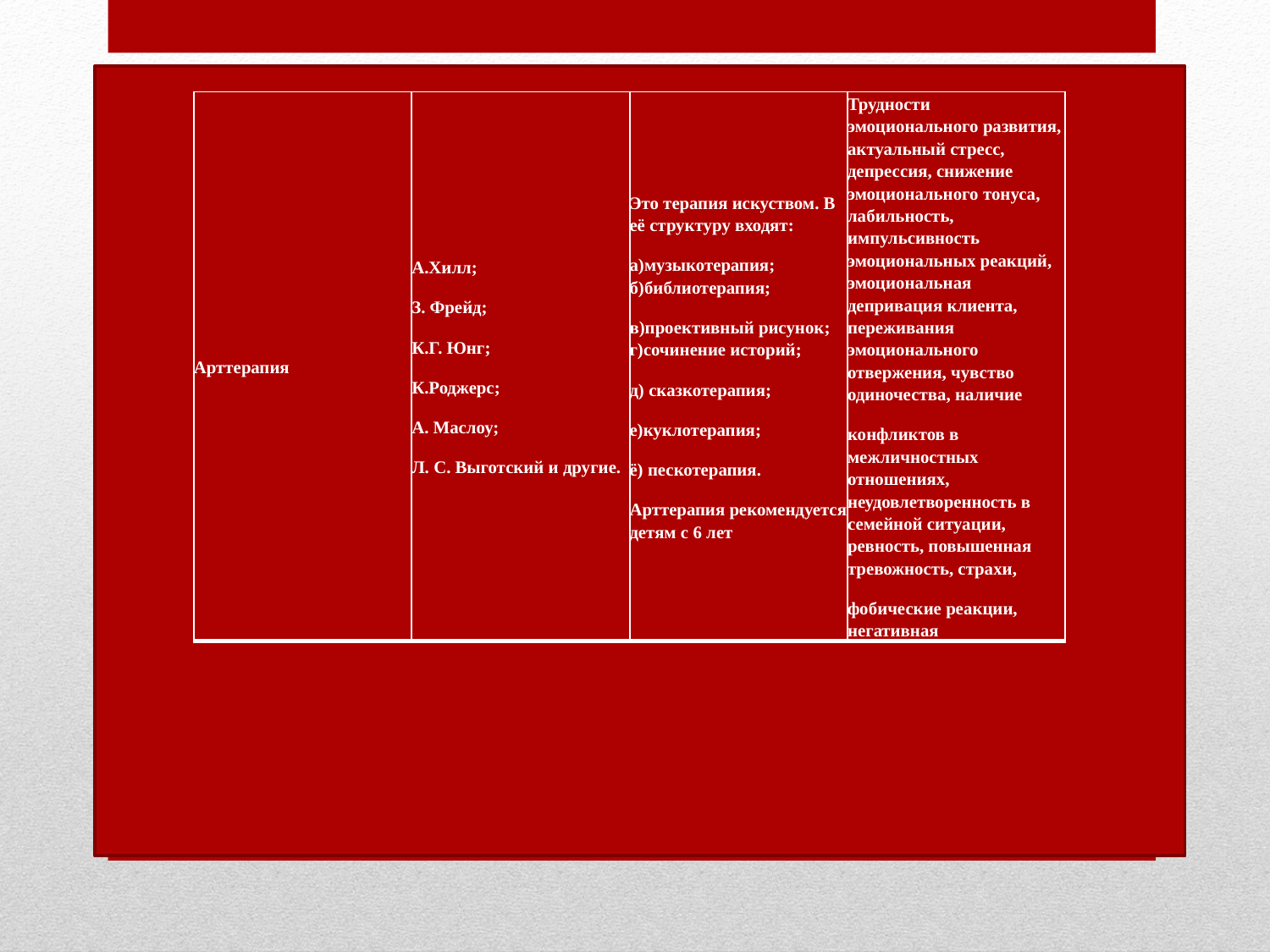

| Арттерапия | А.Хилл; З. Фрейд; К.Г. Юнг; К.Роджерс; А. Маслоу; Л. С. Выготский и другие. | Это терапия искуством. В её структуру входят: а)музыкотерапия; б)библиотерапия; в)проективный рисунок; г)сочинение историй; д) сказкотерапия; е)куклотерапия; ё) пескотерапия. Арттерапия рекомендуется детям с 6 лет | Трудности эмоционального развития, актуальный стресс, депрессия, снижение эмоционального тонуса, лабильность, импульсивность эмоциональных реакций, эмоциональная депривация клиента, переживания эмоционального отвержения, чувство одиночества, наличие конфликтов в межличностных отношениях, неудовлетворенность в семейной ситуации, ревность, повышенная тревожность, страхи, фобические реакции, негативная |
| --- | --- | --- | --- |